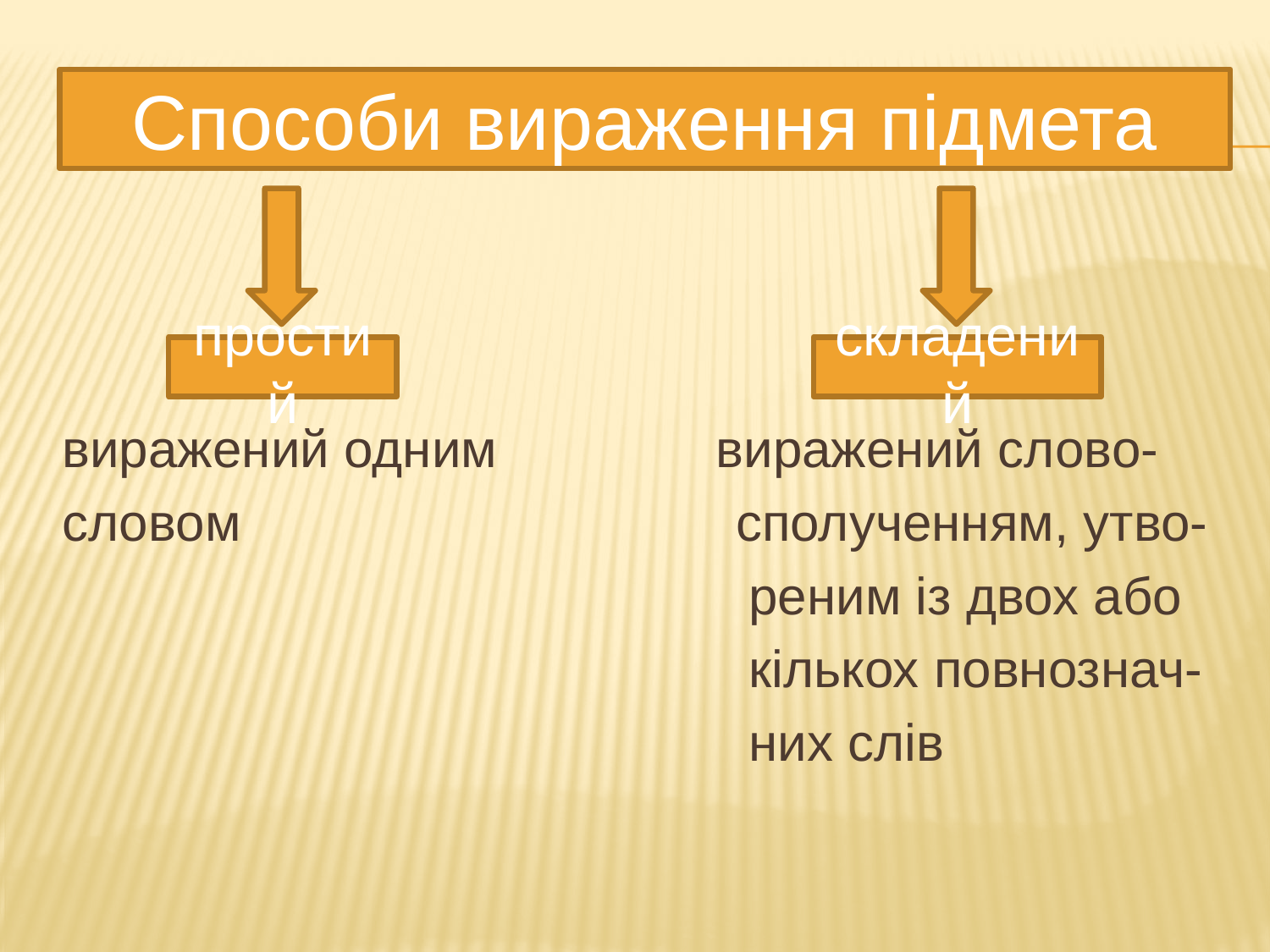

#
Способи вираження підмета

виражений одним               виражений слово-
словом                                  сполученням, утво-
                                               реним із двох або
                                               кількох повнознач-
                                               них слів

простий
складений